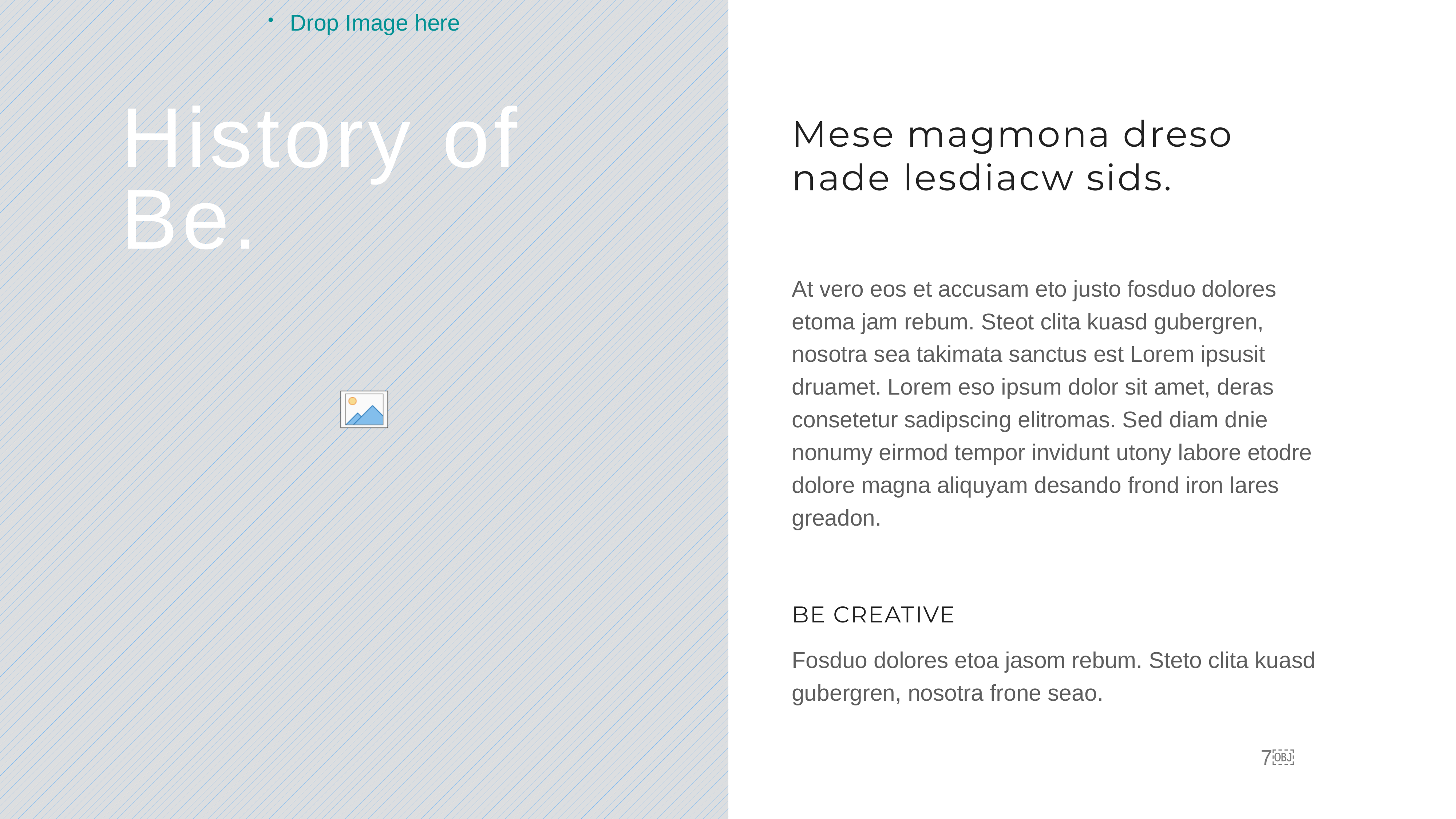

History of
Be.

Mese magmona dreso nade lesdiacw sids.
At vero eos et accusam eto justo fosduo dolores etoma jam rebum. Steot clita kuasd gubergren, nosotra sea takimata sanctus est Lorem ipsusit druamet. Lorem eso ipsum dolor sit amet, deras consetetur sadipscing elitromas. Sed diam dnie nonumy eirmod tempor invidunt utony labore etodre dolore magna aliquyam desando frond iron lares greadon.
BE CREATIVE
Fosduo dolores etoa jasom rebum. Steto clita kuasd gubergren, nosotra frone seao.